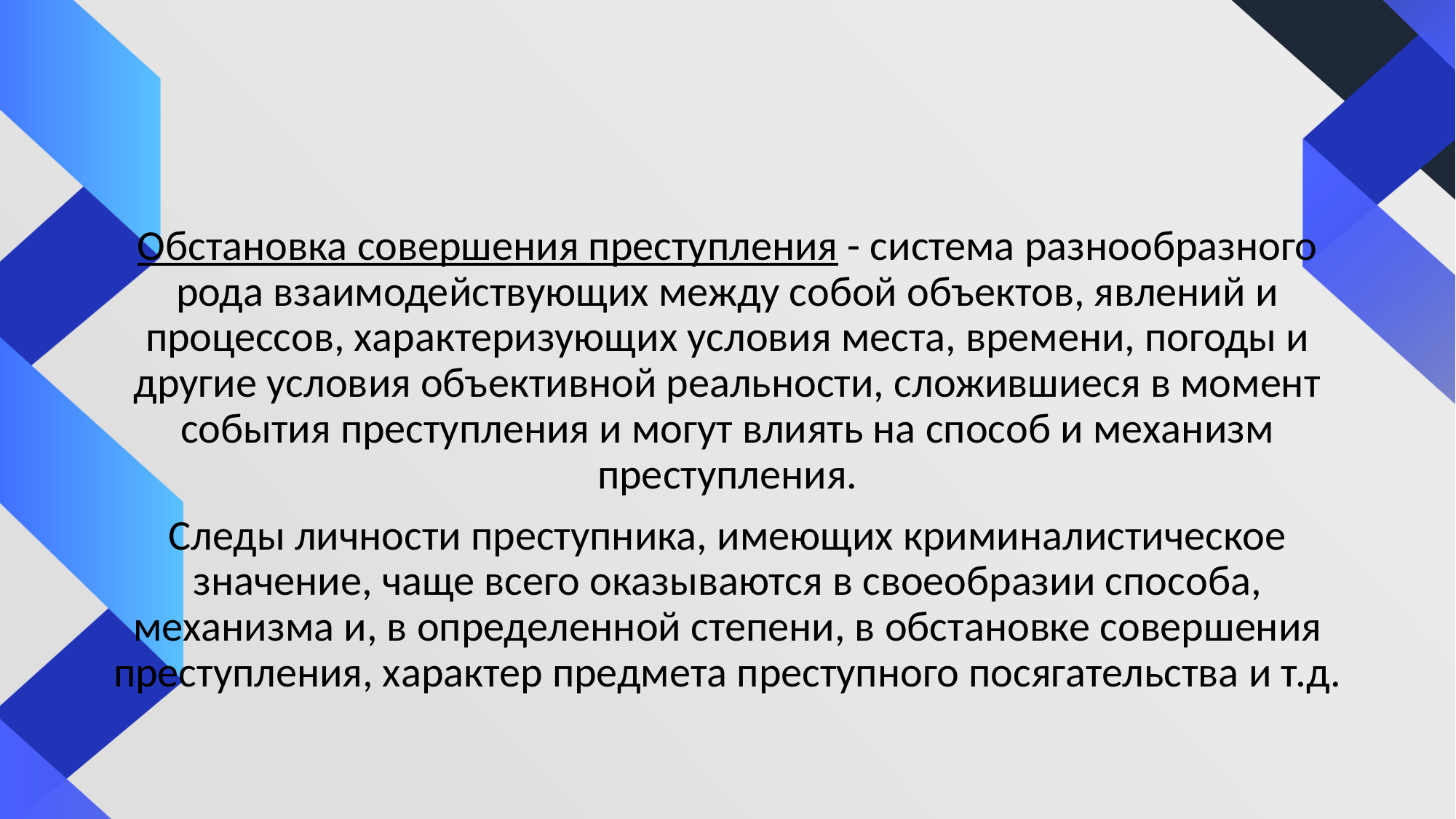

#
Обстановка совершения преступления - система разнообразного рода взаимодействующих между собой объектов, явлений и процессов, характеризующих условия места, времени, погоды и другие условия объективной реальности, сложившиеся в момент события преступления и могут влиять на способ и механизм преступления.
Следы личности преступника, имеющих криминалистическое значение, чаще всего оказываются в своеобразии способа, механизма и, в определенной степени, в обстановке совершения преступления, характер предмета преступного посягательства и т.д.